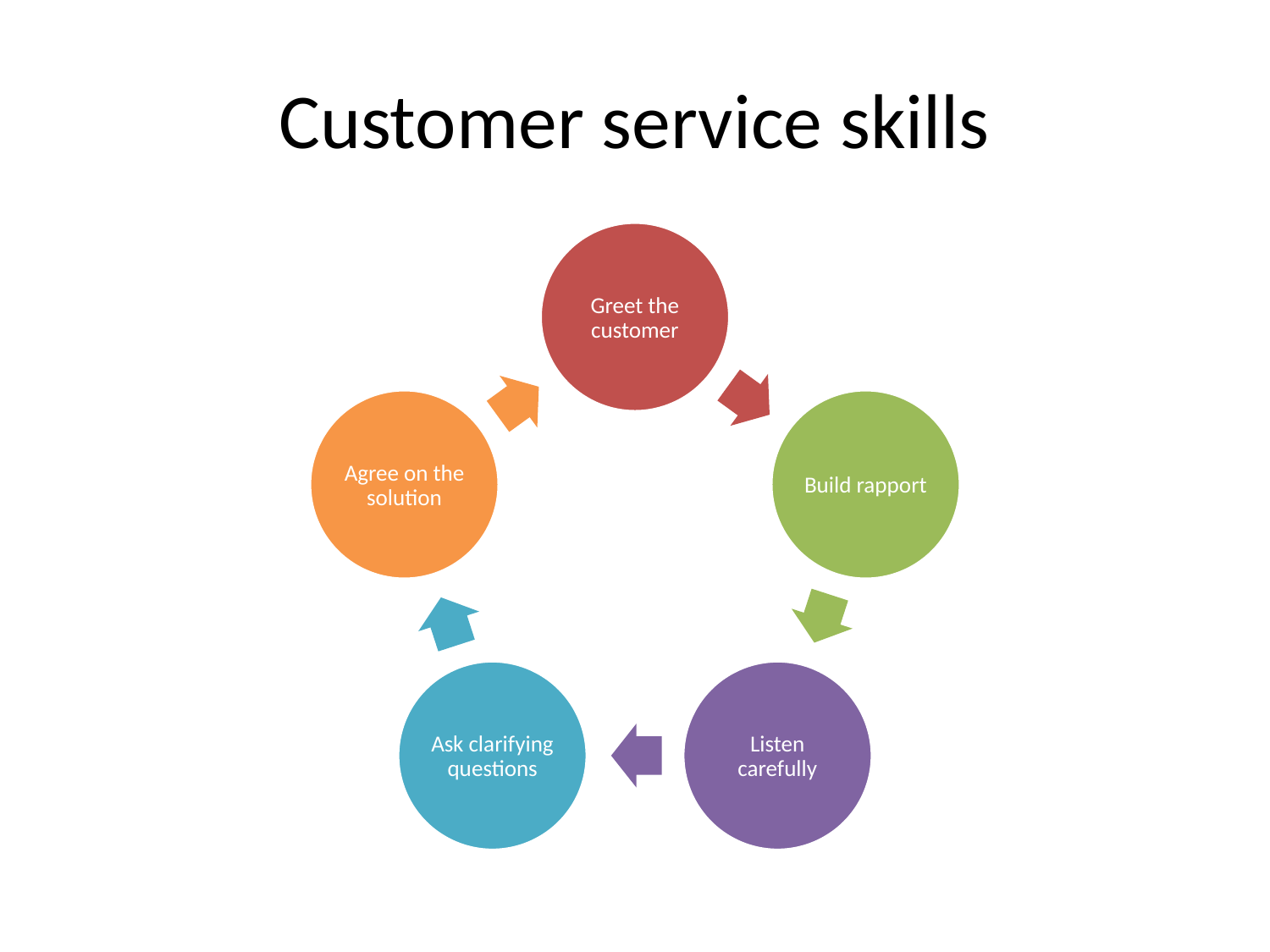

# Customer service skills

Greet the customer

Build rapport

Listen carefully

Ask clarifying questions

Agree on the solution